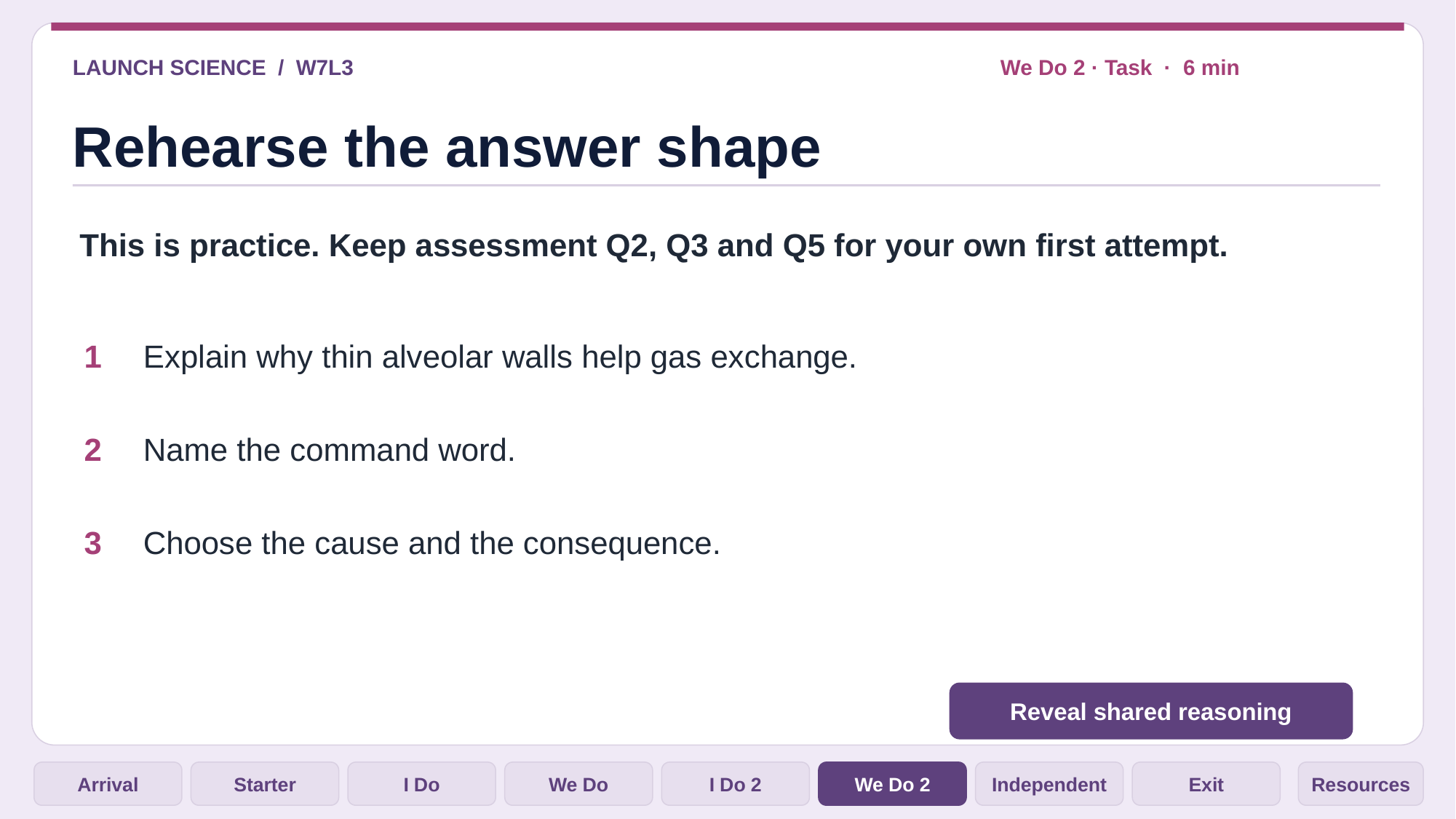

LAUNCH SCIENCE  /  W7L3
We Do 2 · Task  ·  6 min
Rehearse the answer shape

This is practice. Keep assessment Q2, Q3 and Q5 for your own first attempt.
1
Explain why thin alveolar walls help gas exchange.
2
Name the command word.
3
Choose the cause and the consequence.
Reveal shared reasoning
Arrival
Starter
I Do
We Do
I Do 2
We Do 2
Independent
Exit
Resources